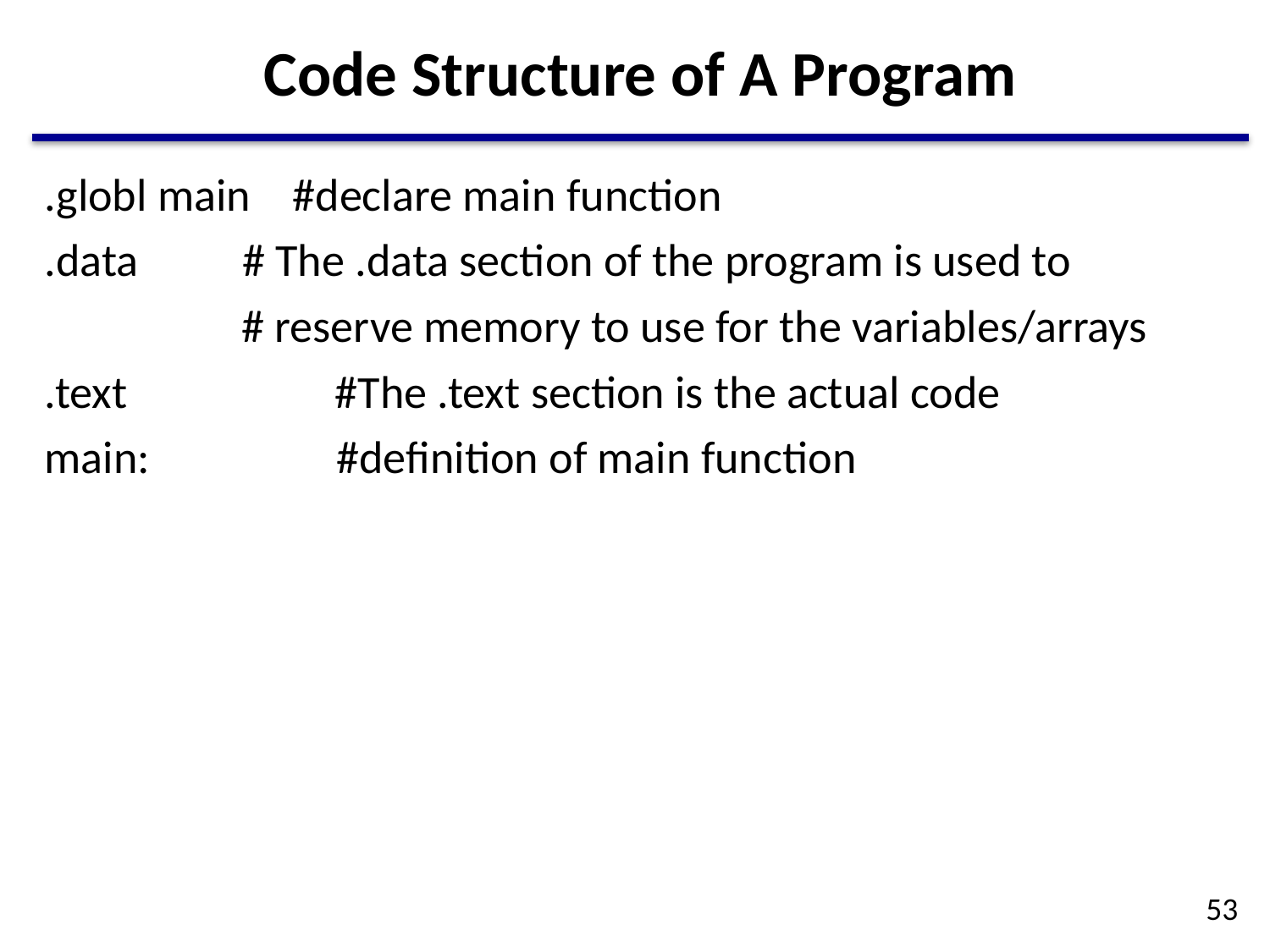

# Code Structure of A Program
.globl main    #declare main function
.data          # The .data section of the program is used to
                   # reserve memory to use for the variables/arrays
.text                    #The .text section is the actual code
main:                  #definition of main function
53